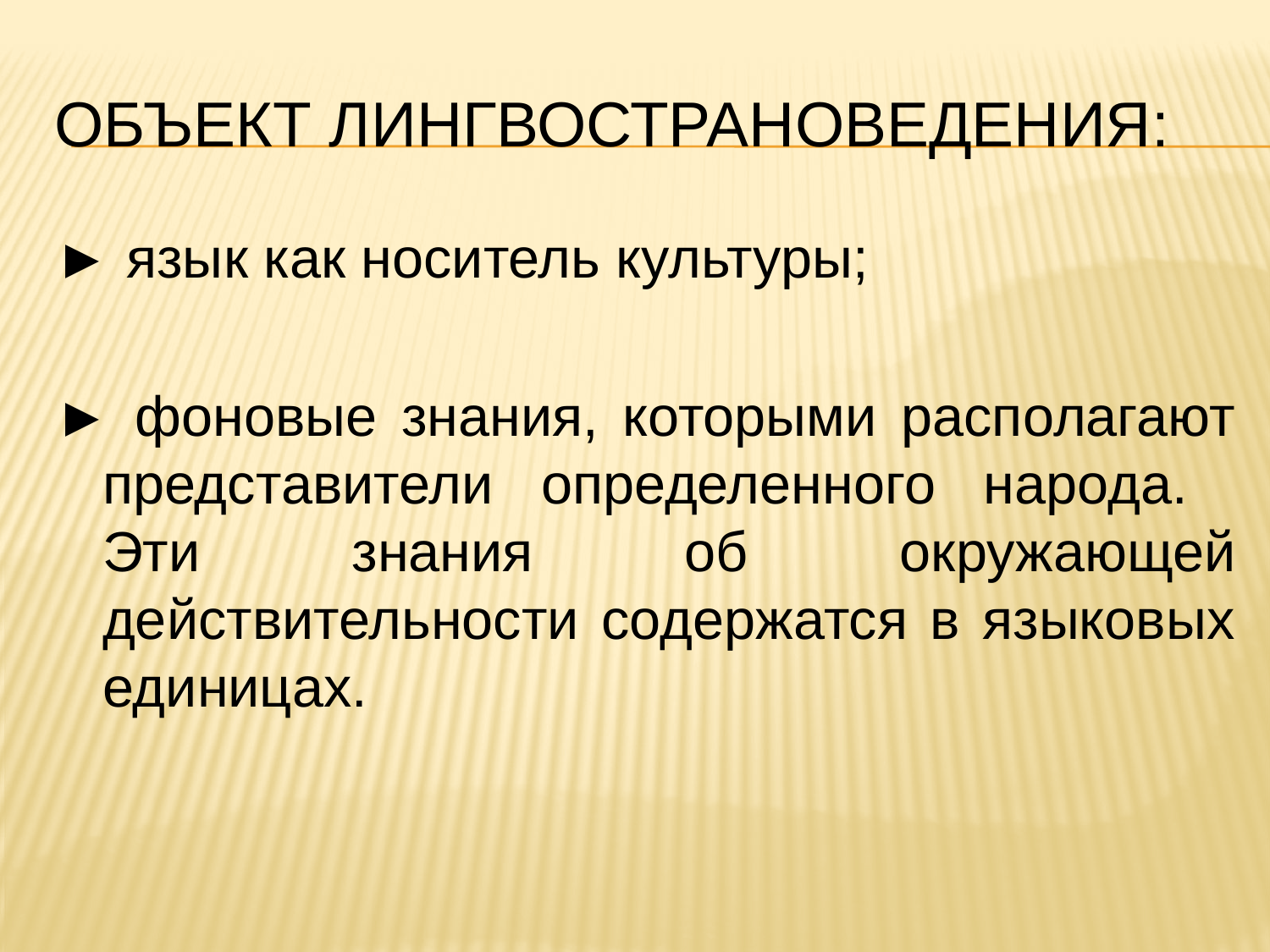

# Объект лингвострановедения:
► язык как носитель культуры;

► фоновые знания, которыми располагают представители определенного народа.  Эти знания об окружающей действительности содержатся в языковых единицах.